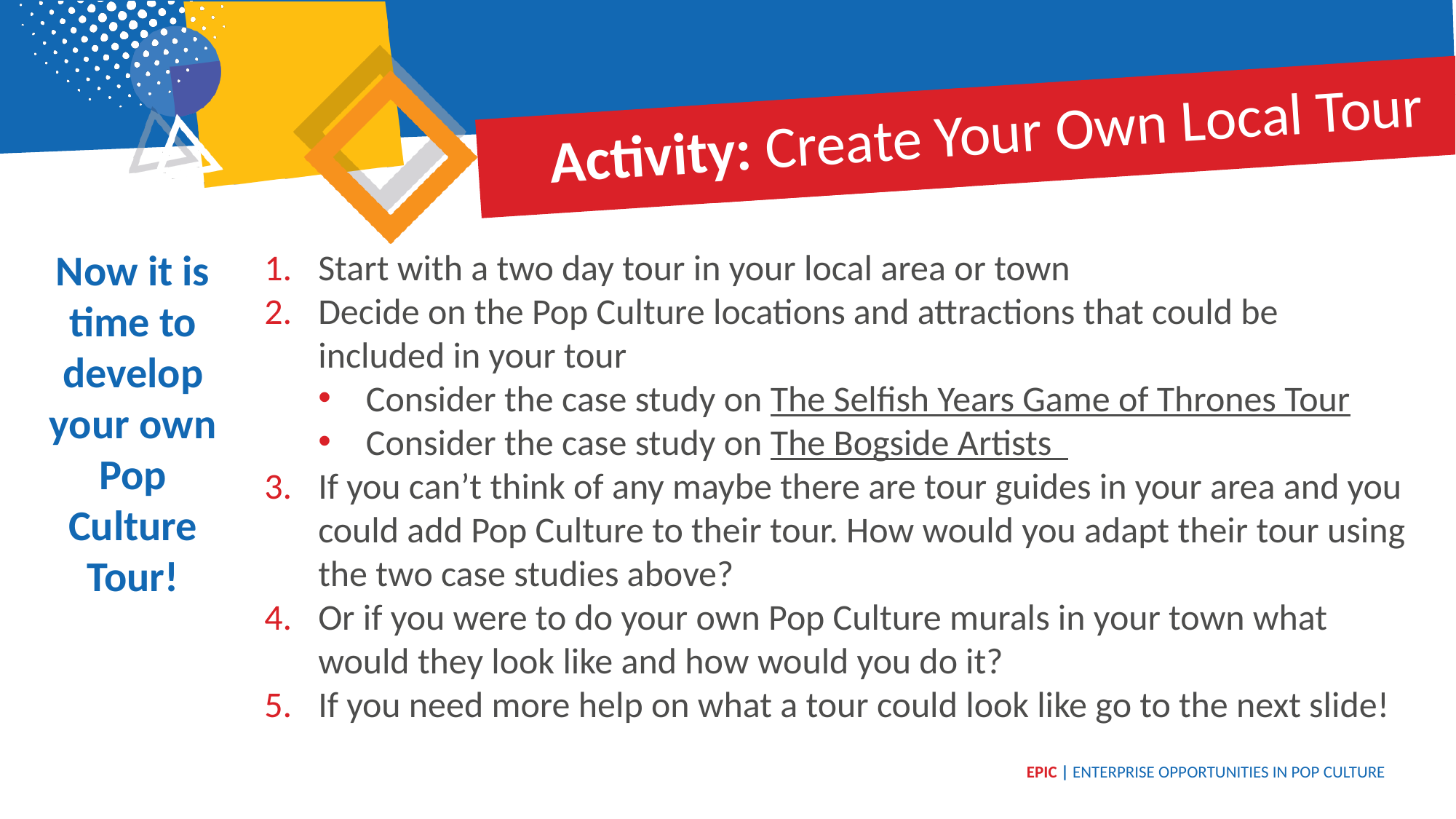

Activity: Create Your Own Local Tour

Now it is time to develop your own Pop Culture Tour!
Start with a two day tour in your local area or town
Decide on the Pop Culture locations and attractions that could be included in your tour
Consider the case study on The Selfish Years Game of Thrones Tour
Consider the case study on The Bogside Artists
If you can’t think of any maybe there are tour guides in your area and you could add Pop Culture to their tour. How would you adapt their tour using the two case studies above?
Or if you were to do your own Pop Culture murals in your town what would they look like and how would you do it?
If you need more help on what a tour could look like go to the next slide!